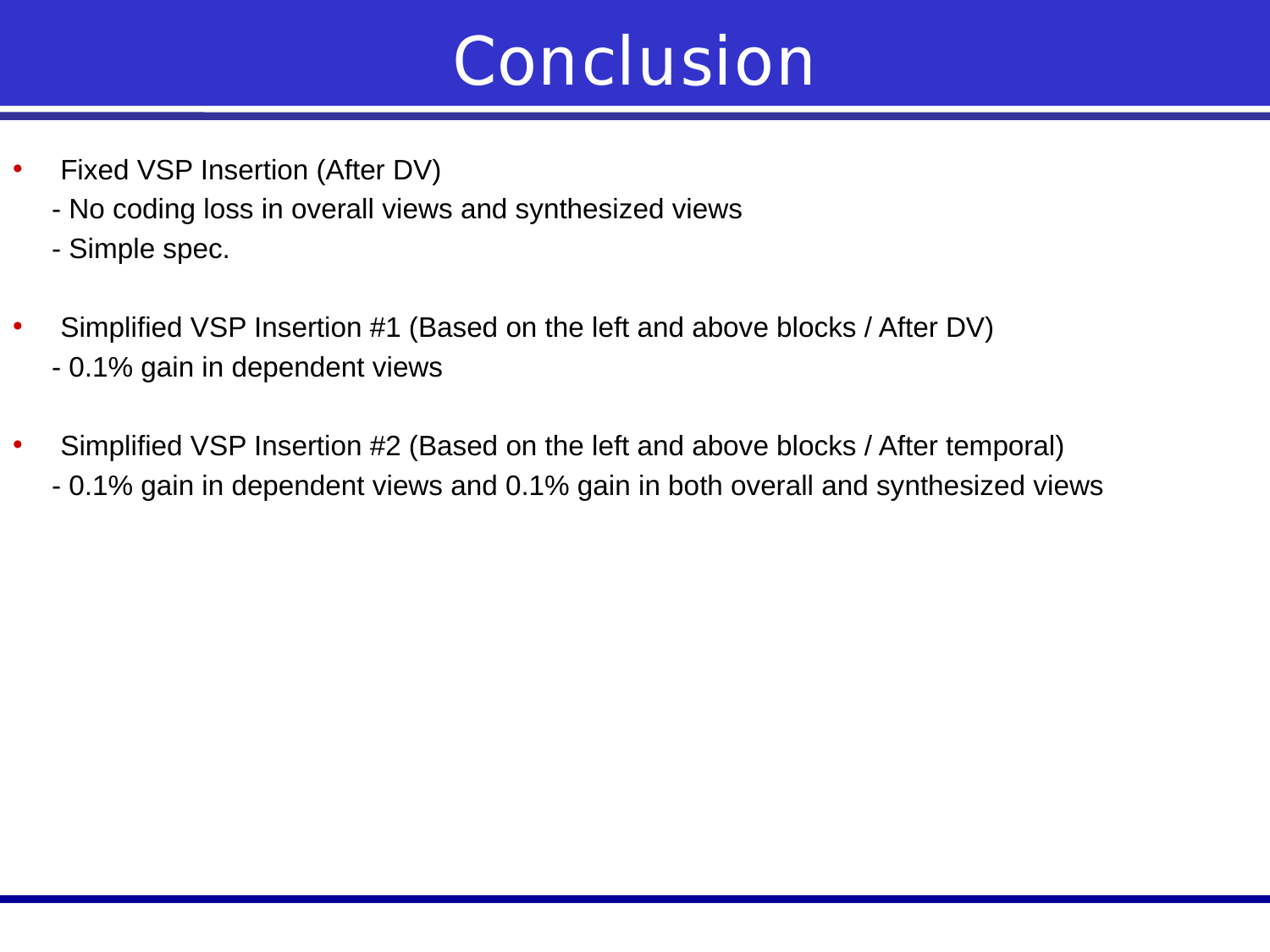

# Conclusion

Fixed VSP Insertion (After DV)
     - No coding loss in overall views and synthesized views
     - Simple spec.

Simplified VSP Insertion #1 (Based on the left and above blocks / After DV)
     - 0.1% gain in dependent views

Simplified VSP Insertion #2 (Based on the left and above blocks / After temporal)
     - 0.1% gain in dependent views and 0.1% gain in both overall and synthesized views

8